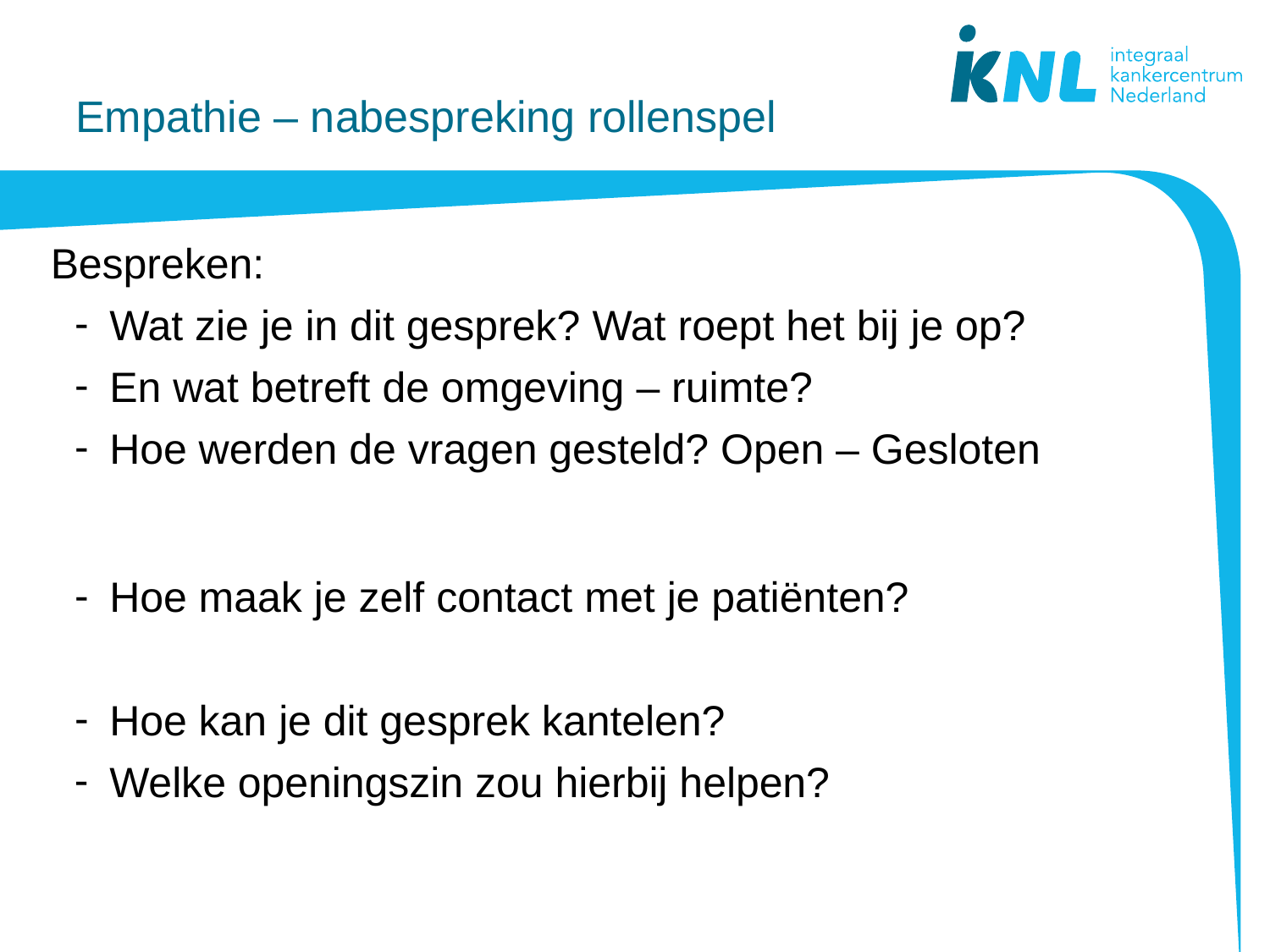

# Empathie – nabespreking rollenspel
Bespreken:
Wat zie je in dit gesprek? Wat roept het bij je op?
En wat betreft de omgeving – ruimte?
Hoe werden de vragen gesteld? Open – Gesloten

Hoe maak je zelf contact met je patiënten?

Hoe kan je dit gesprek kantelen?
Welke openingszin zou hierbij helpen?